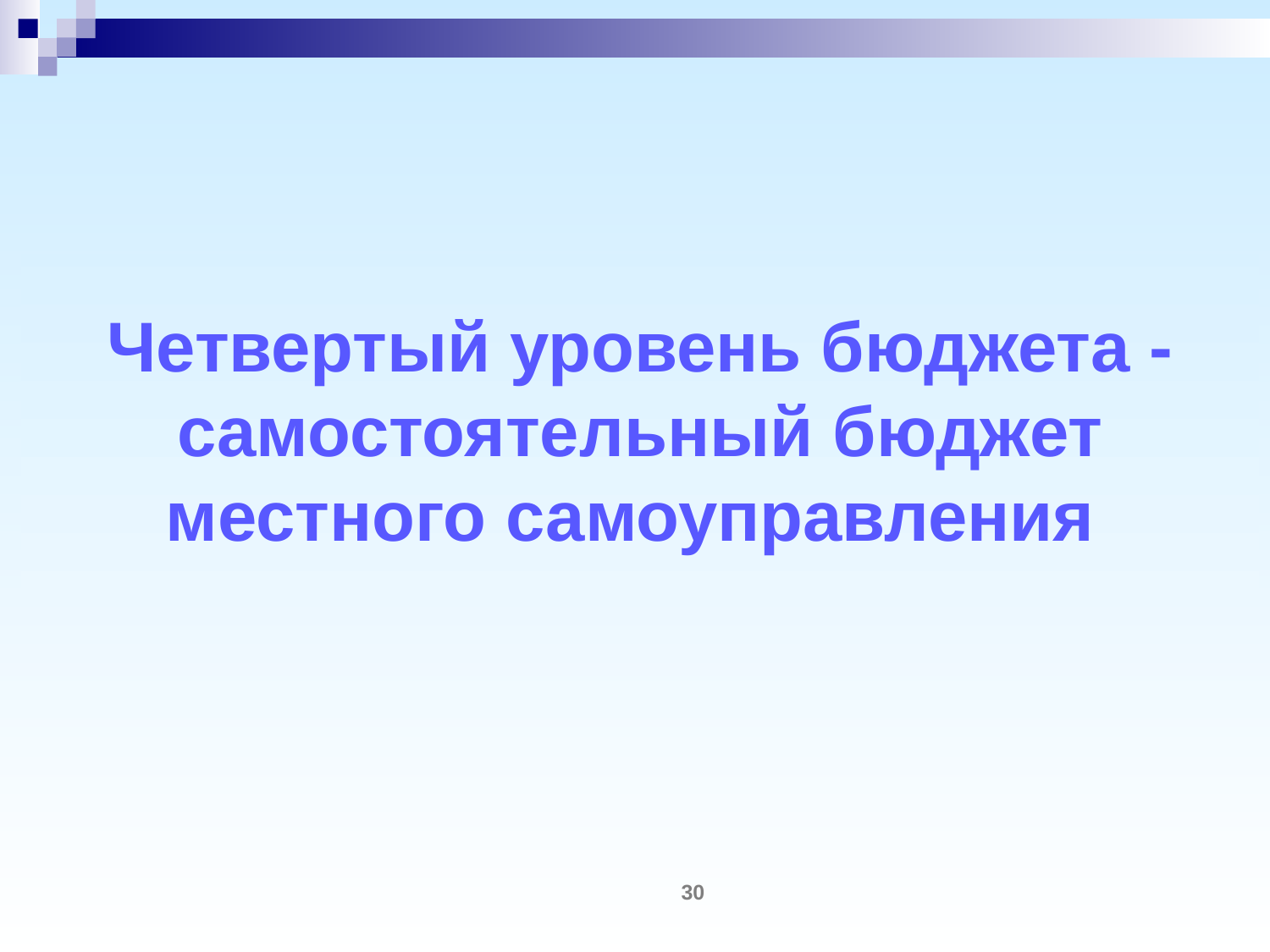

# Четвертый уровень бюджета - самостоятельный бюджет местного самоуправления
30